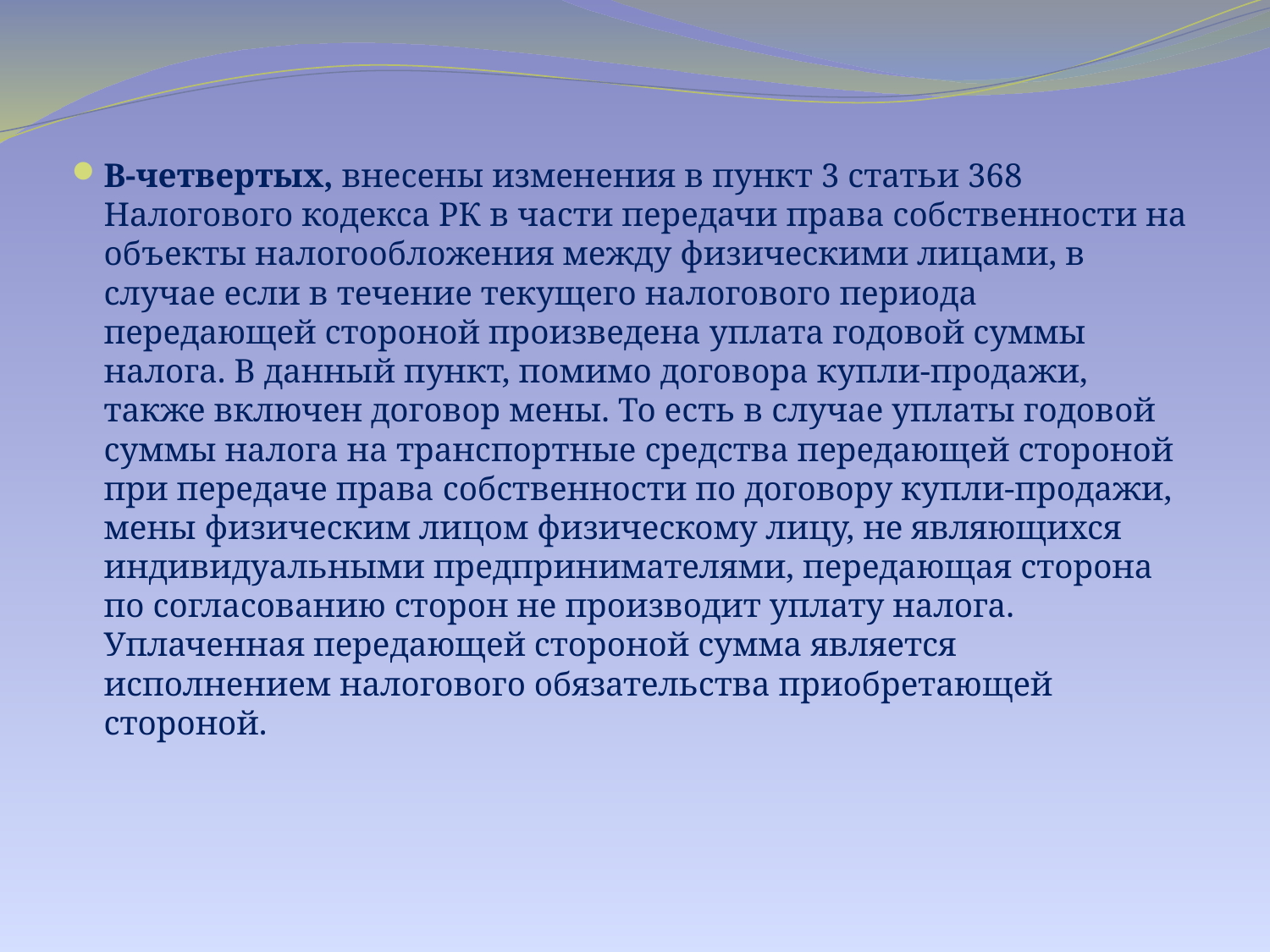

В-четвертых, внесены изменения в пункт 3 статьи 368 Налогового кодекса РК в части передачи права собственности на объекты налогообложения между физическими лицами, в случае если в течение текущего налогового периода передающей стороной произведена уплата годовой суммы налога. В данный пункт, помимо договора купли-продажи, также включен договор мены. То есть в случае уплаты годовой суммы налога на транспортные средства передающей стороной при передаче права собственности по договору купли-продажи, мены физическим лицом физическому лицу, не являющихся индивидуальными предпринимателями, передающая сторона по согласованию сторон не производит уплату налога. Уплаченная передающей стороной сумма является исполнением налогового обязательства приобретающей стороной.